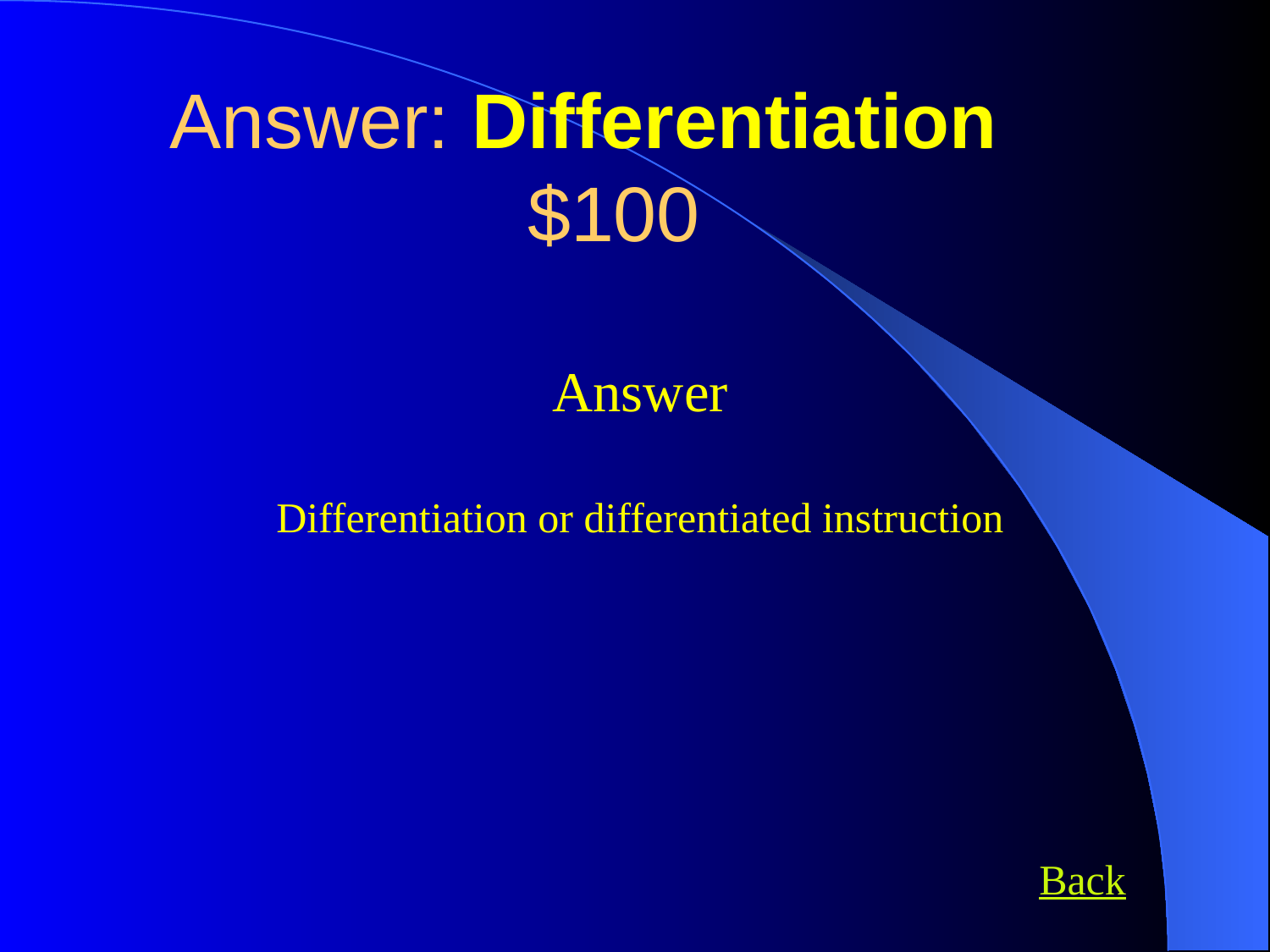

Answer: Differentiation 	$100
Answer

Differentiation or differentiated instruction

Back